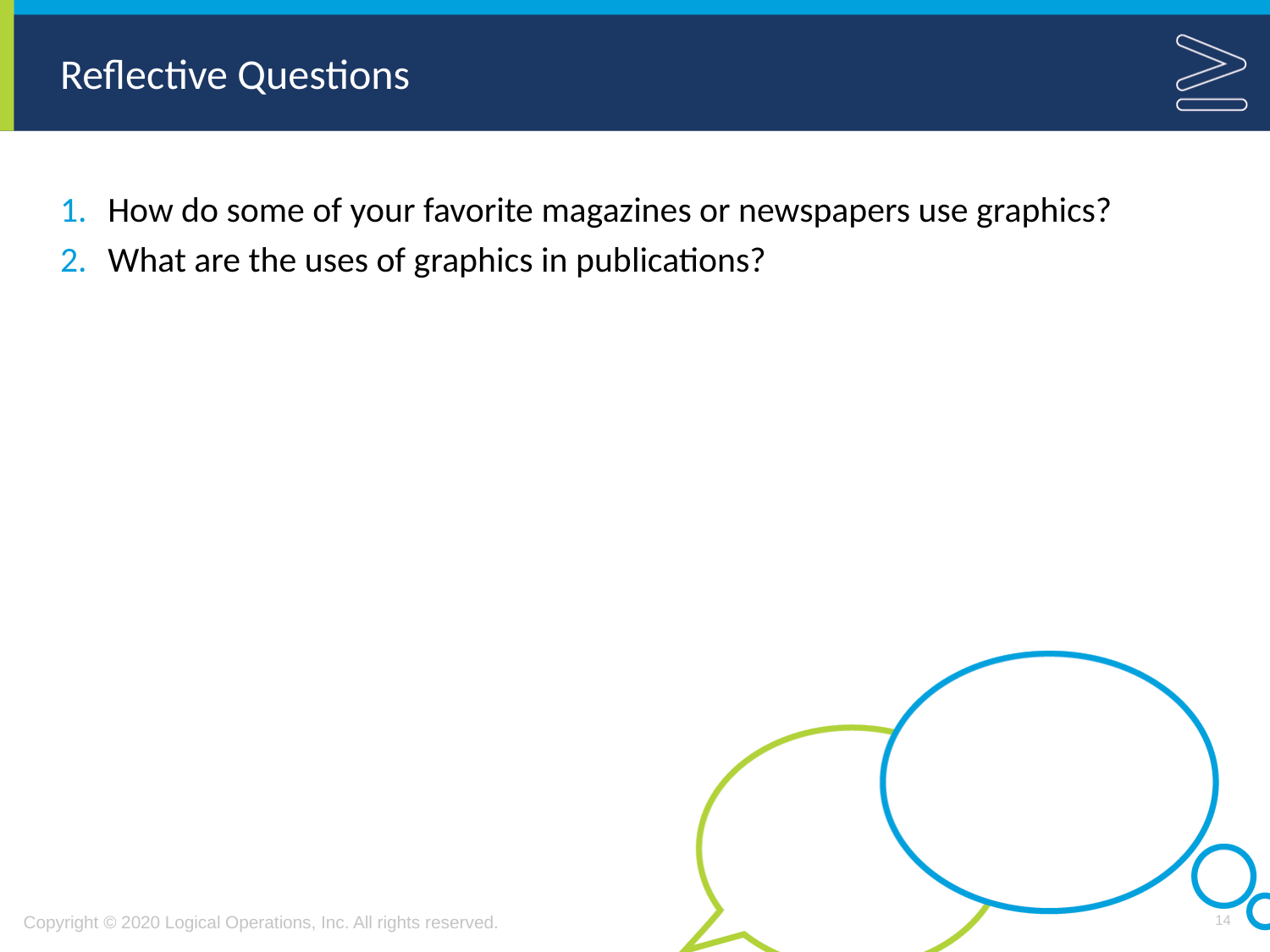

# Reflective Questions
How do some of your favorite magazines or newspapers use graphics?
What are the uses of graphics in publications?
14